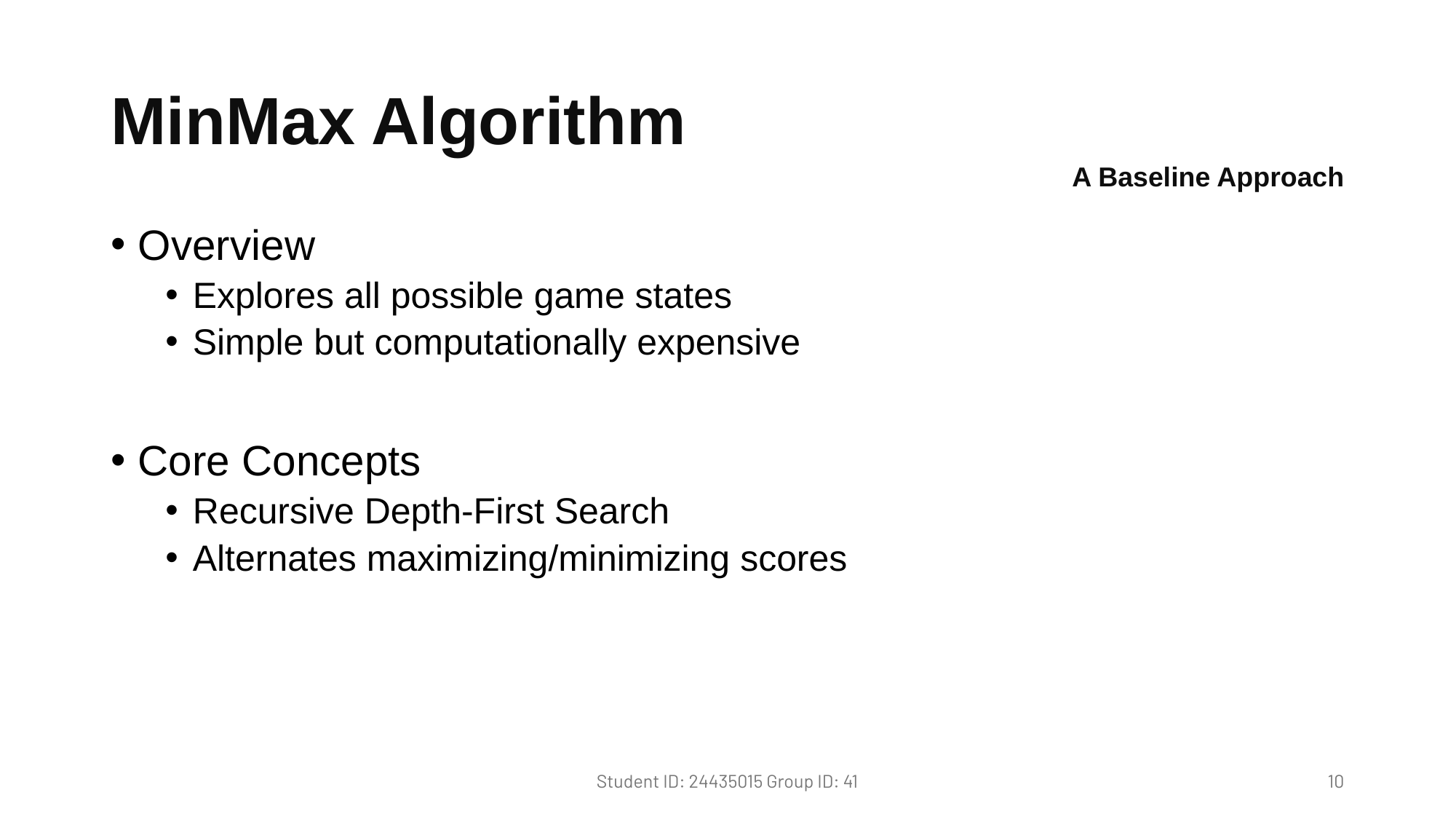

# MinMax Algorithm
A Baseline Approach
Overview
Explores all possible game states
Simple but computationally expensive

Core Concepts
Recursive Depth-First Search
Alternates maximizing/minimizing scores

Student ID: 24435015 Group ID: 41
10